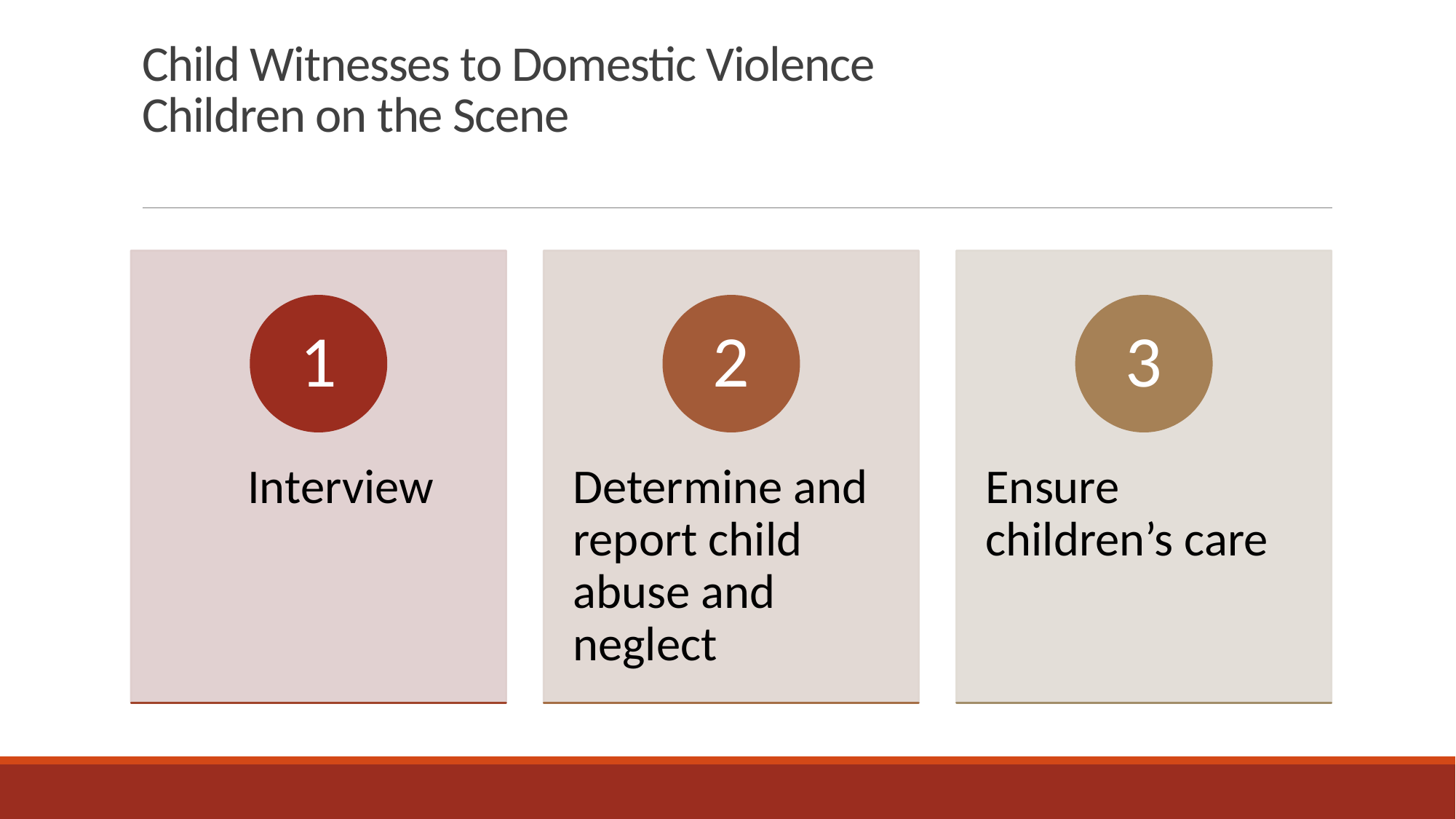

# Child Witnesses to Domestic Violence Children on the Scene
        Interview
1
Determine and report child abuse and neglect
2
Ensure children’s care
3